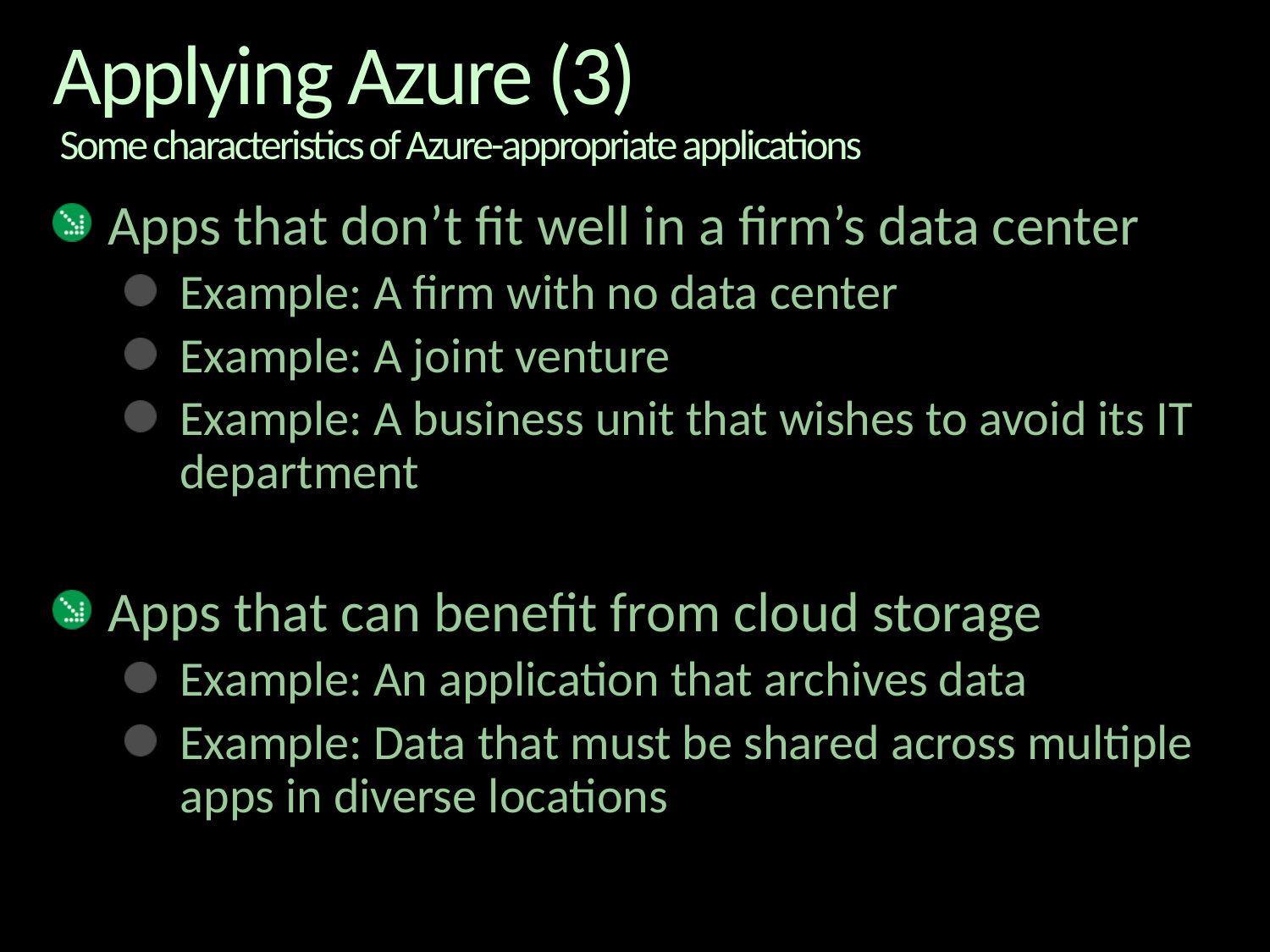

# Applying Azure (3) Some characteristics of Azure-appropriate applications
Apps that don’t fit well in a firm’s data center
Example: A firm with no data center
Example: A joint venture
Example: A business unit that wishes to avoid its IT department

Apps that can benefit from cloud storage
Example: An application that archives data
Example: Data that must be shared across multiple apps in diverse locations